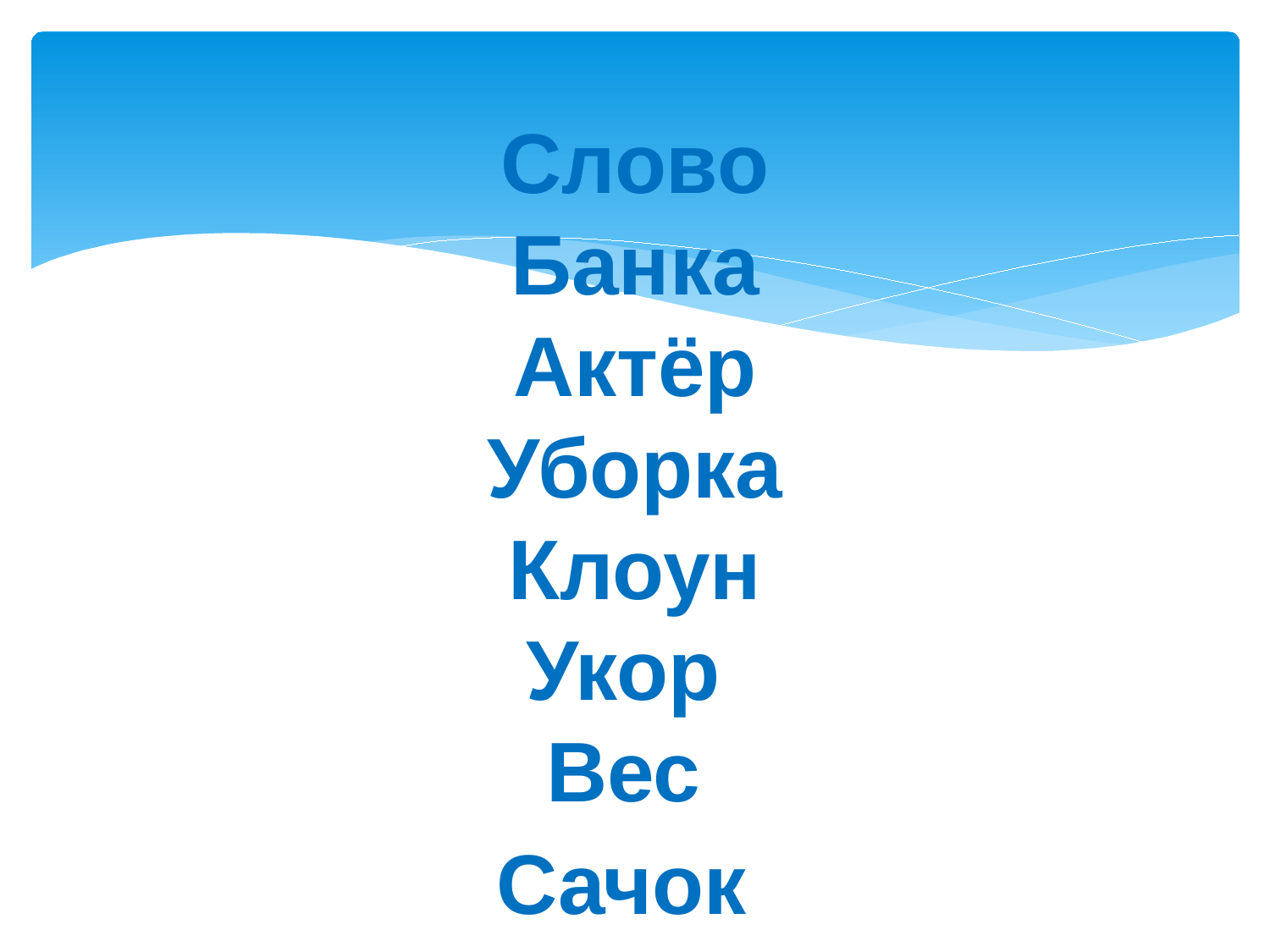

# Слово Банка Актёр Уборка Клоун Укор Вес Сачок